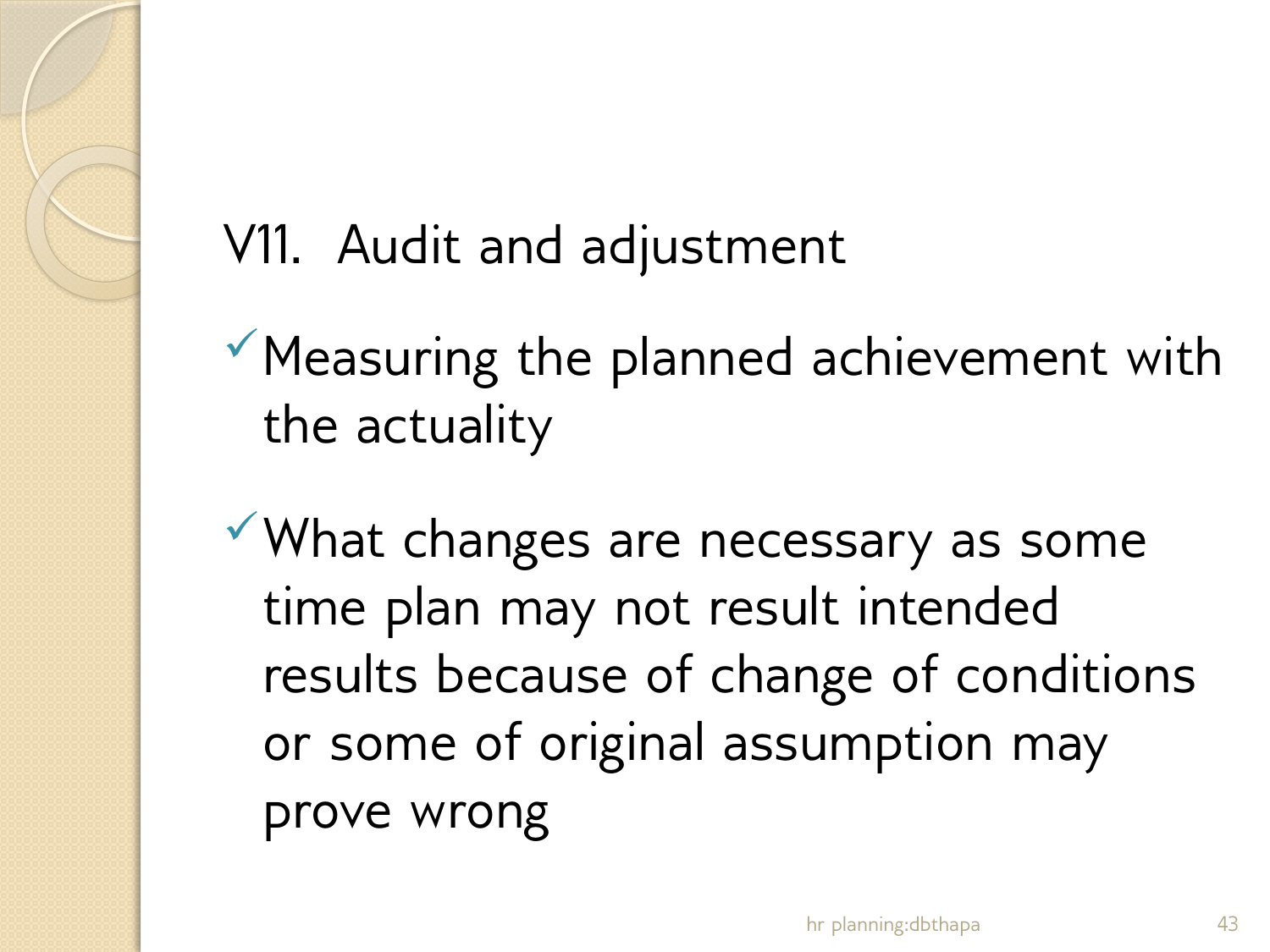

#
V11.  Audit and adjustment

Measuring the planned achievement with the actuality

What changes are necessary as some time plan may not result intended results because of change of conditions or some of original assumption may prove wrong

hr planning:dbthapa
43